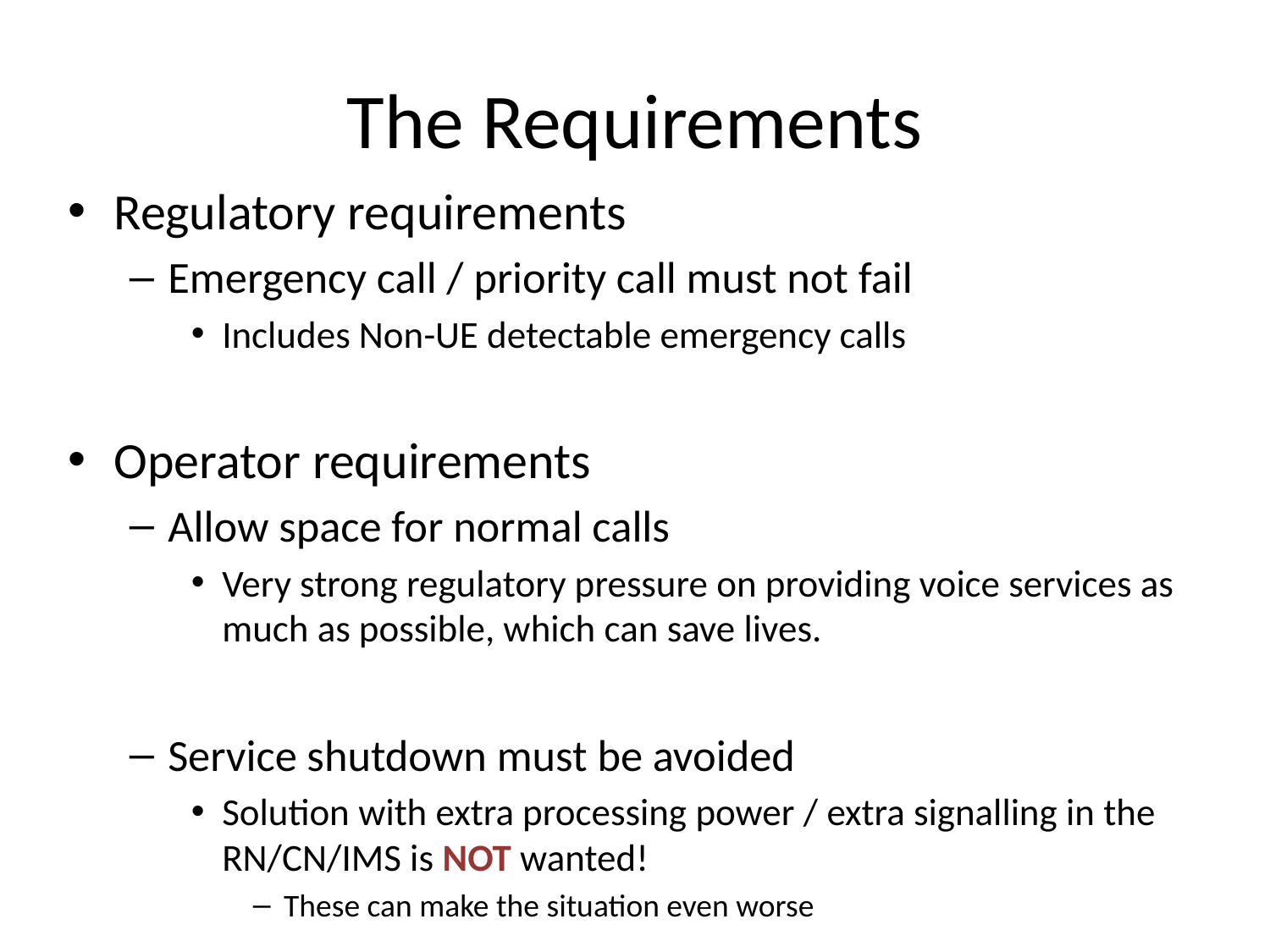

# The Requirements
Regulatory requirements
Emergency call / priority call must not fail
Includes Non-UE detectable emergency calls

Operator requirements
Allow space for normal calls
Very strong regulatory pressure on providing voice services as much as possible, which can save lives.

Service shutdown must be avoided
Solution with extra processing power / extra signalling in the RN/CN/IMS is NOT wanted!
These can make the situation even worse